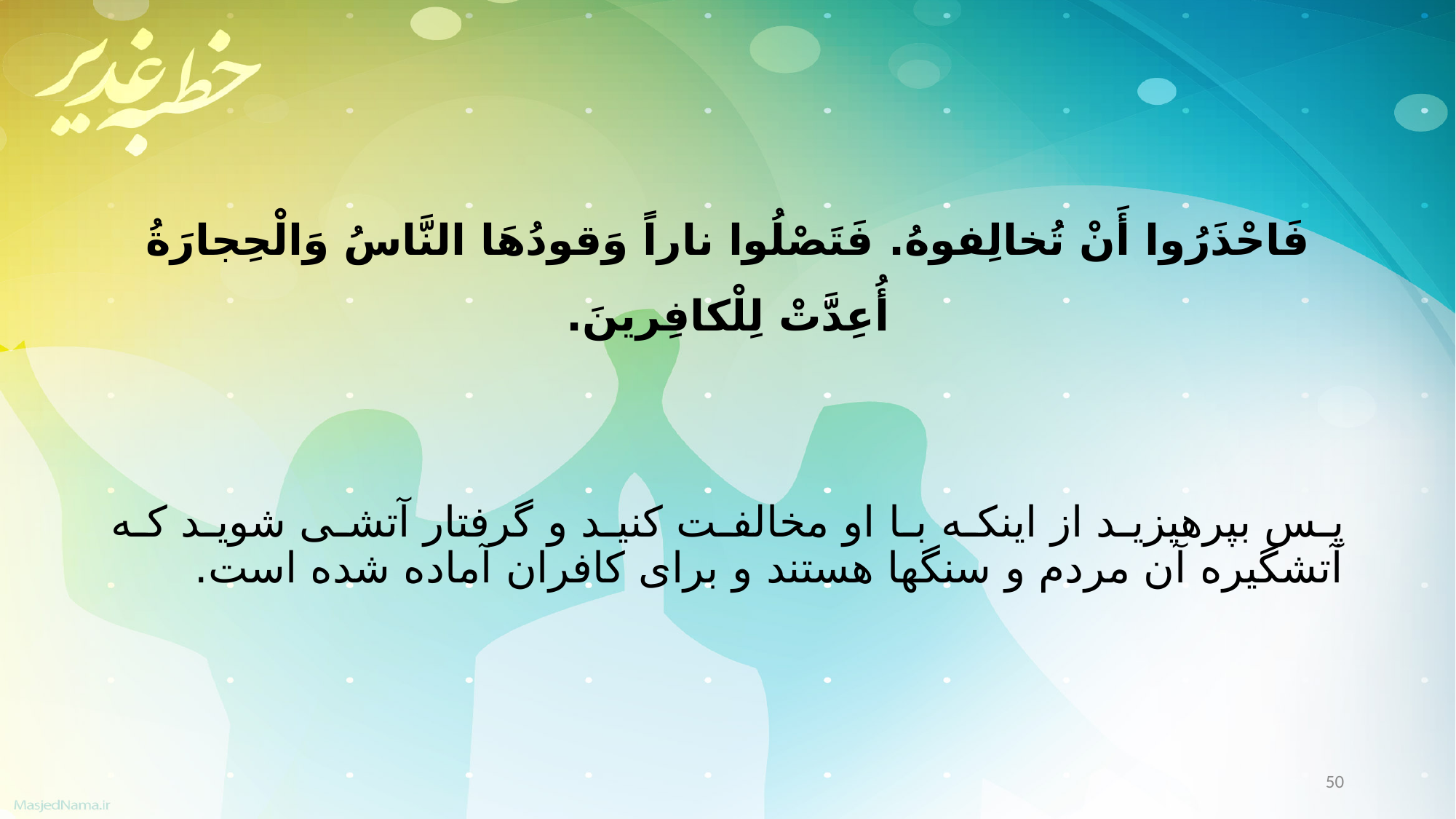

فَاحْذَرُوا أَنْ تُخالِفوهُ. فَتَصْلُوا ناراً وَقودُهَا النَّاسُ وَالْحِجارَةُ أُعِدَّتْ لِلْکافِرینَ.
پس بپرهیزید از اینکه با او مخالفت کنید و گرفتار آتشى شوید که آتشگیره آن مردم و سنگ‏ها هستند و براى کافران آماده شده است.
50